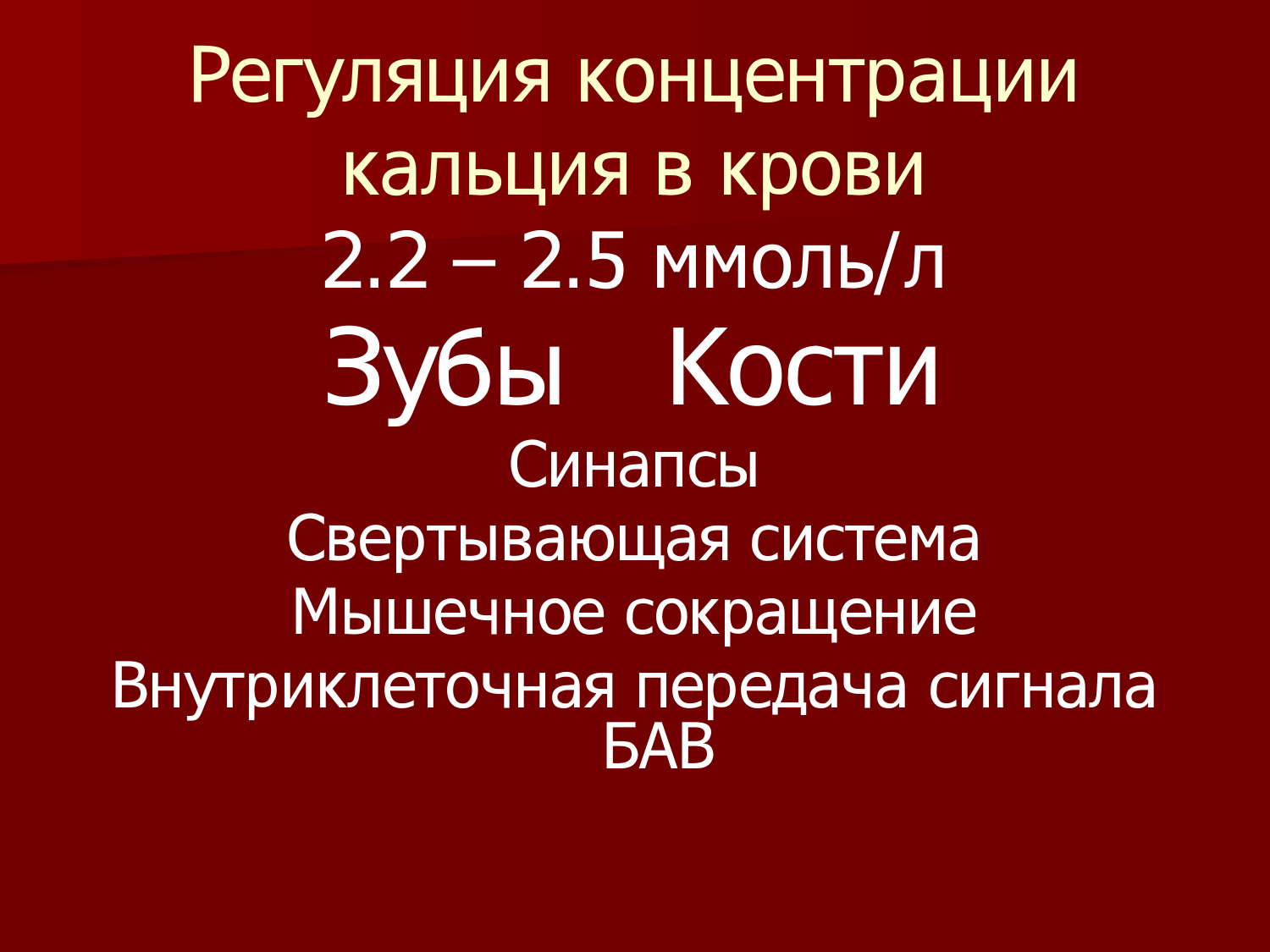

# Регуляция концентрации кальция в крови
2.2 – 2.5 ммоль/л
Зубы   Кости
Синапсы
Свертывающая система
Мышечное сокращение
Внутриклеточная передача сигнала БАВ